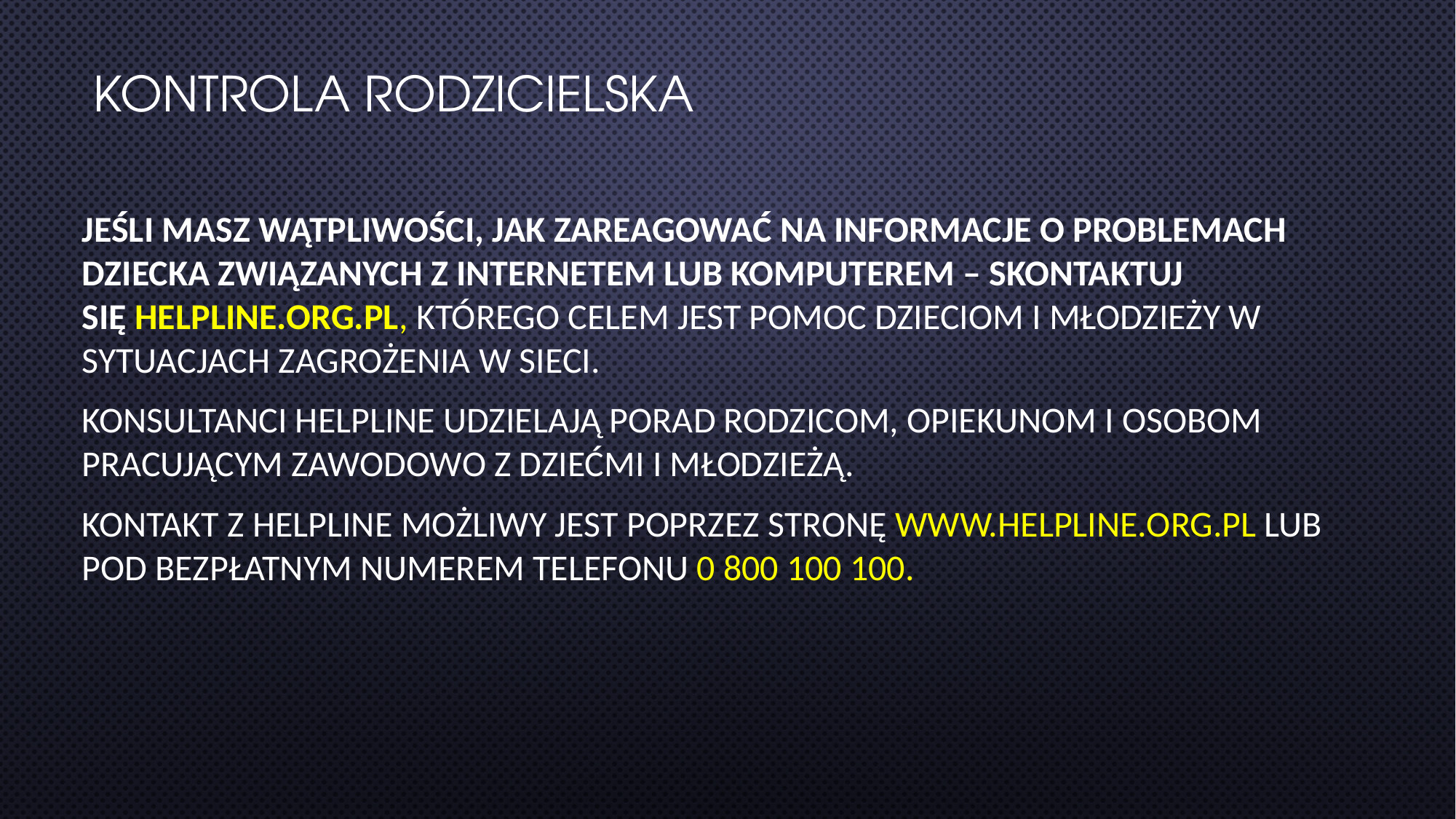

# Kontrola rodzicielska
Jeśli masz wątpliwości, jak zareagować na informacje o problemach dziecka związanych z Internetem lub komputerem – skontaktuj się Helpline.org.pl, którego celem jest pomoc dzieciom i młodzieży w sytuacjach zagrożenia w Sieci.
Konsultanci Helpline udzielają porad rodzicom, opiekunom i osobom pracującym zawodowo z dziećmi i młodzieżą.
Kontakt z helpline możliwy jest poprzez stronę www.helpline.org.pl lub pod bezpłatnym numerem telefonu 0 800 100 100.